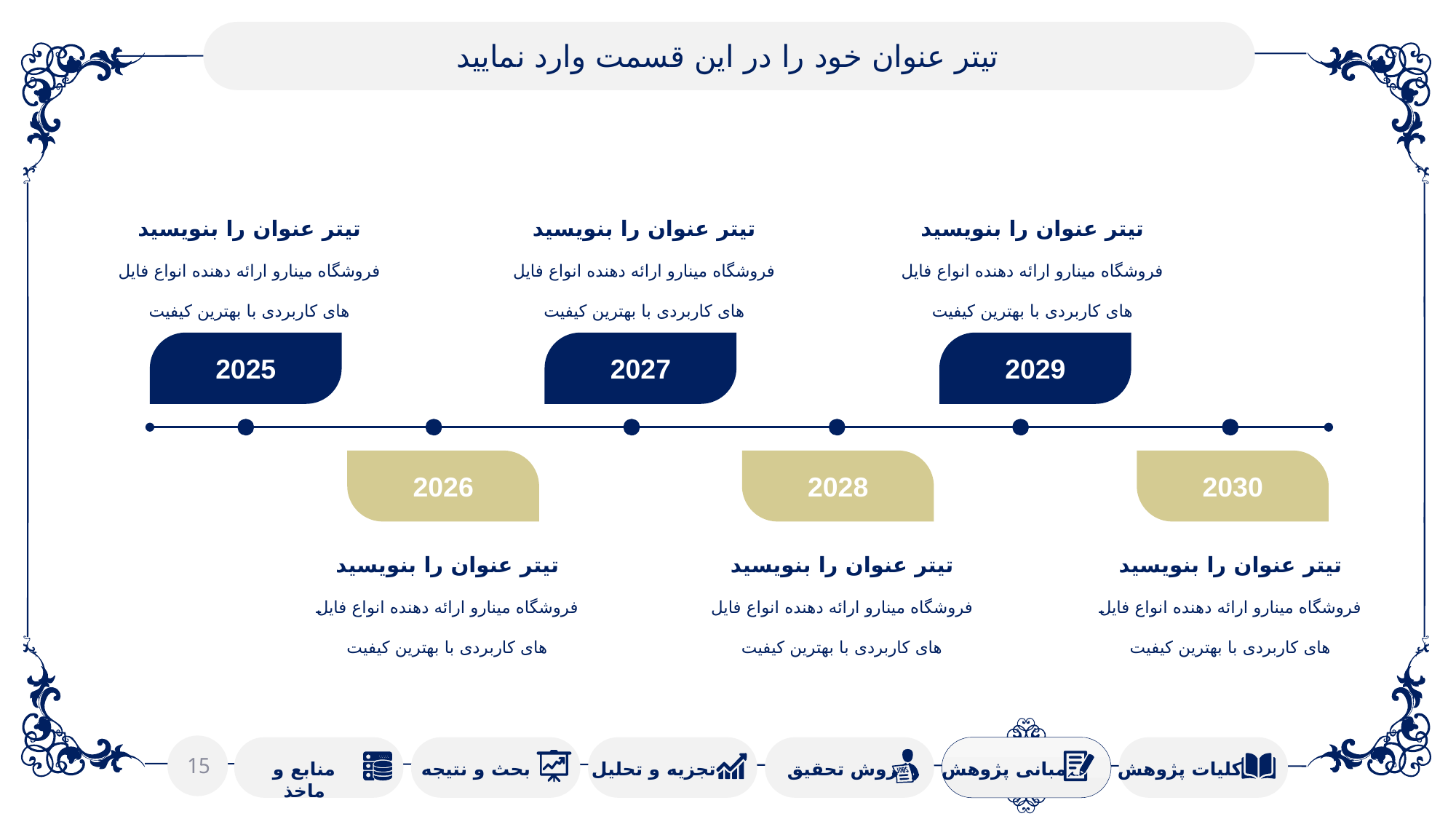

تیتر عنوان خود را در این قسمت وارد نمایید
تیتر عنوان را بنویسید
فروشگاه مینارو ارائه دهنده انواع فایل های کاربردی با بهترین کیفیت
تیتر عنوان را بنویسید
فروشگاه مینارو ارائه دهنده انواع فایل های کاربردی با بهترین کیفیت
تیتر عنوان را بنویسید
فروشگاه مینارو ارائه دهنده انواع فایل های کاربردی با بهترین کیفیت

2025
2027
2029

2026
2028
2030
تیتر عنوان را بنویسید
فروشگاه مینارو ارائه دهنده انواع فایل های کاربردی با بهترین کیفیت
تیتر عنوان را بنویسید
فروشگاه مینارو ارائه دهنده انواع فایل های کاربردی با بهترین کیفیت
تیتر عنوان را بنویسید
فروشگاه مینارو ارائه دهنده انواع فایل های کاربردی با بهترین کیفیت
15